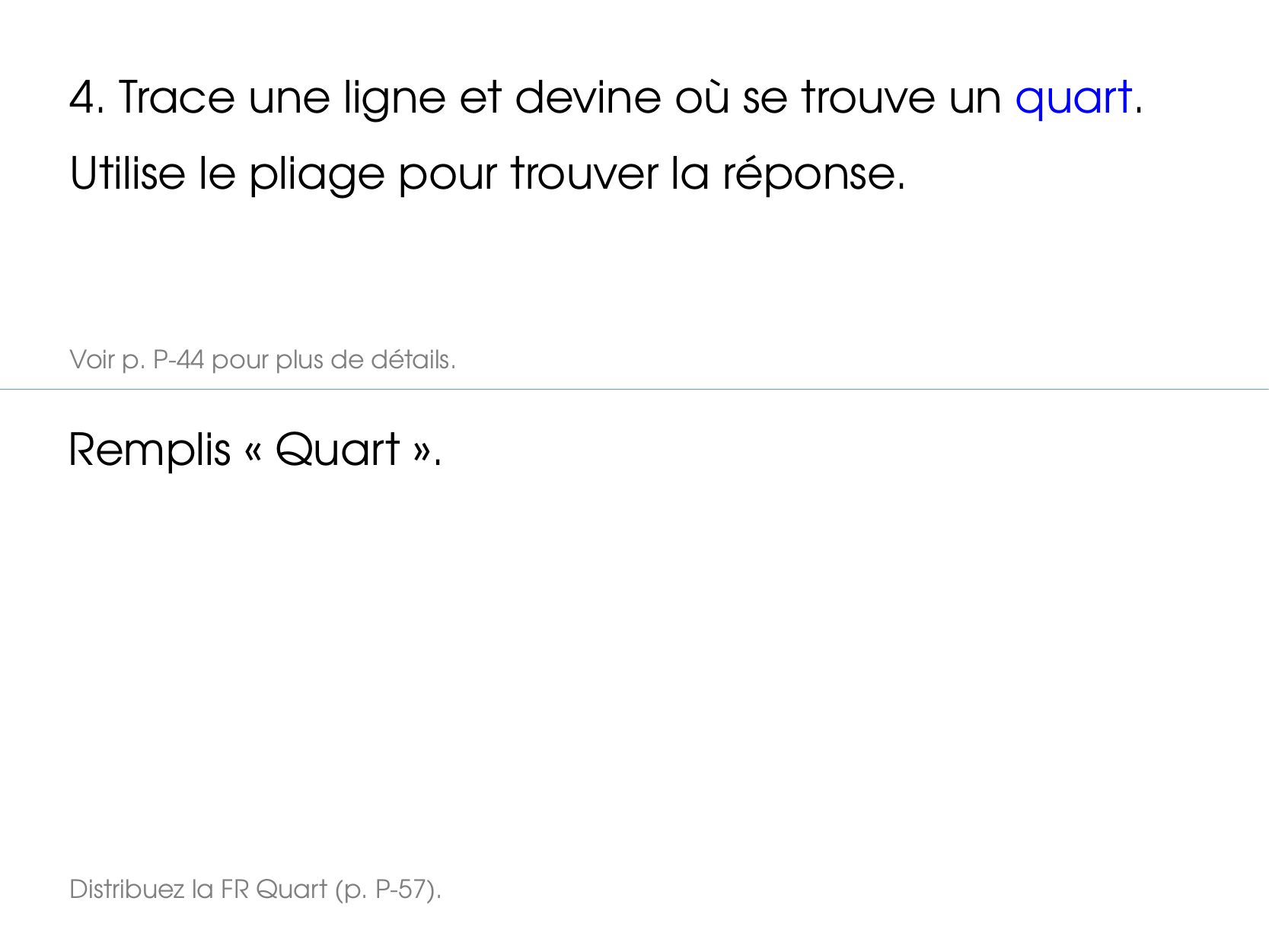

4. Trace une ligne et devine où se trouve un quart.
Utilise le pliage pour trouver la réponse.
Voir p. P-44 pour plus de détails.
Remplis « Quart ».
Distribuez la FR Quart (p. P-57).